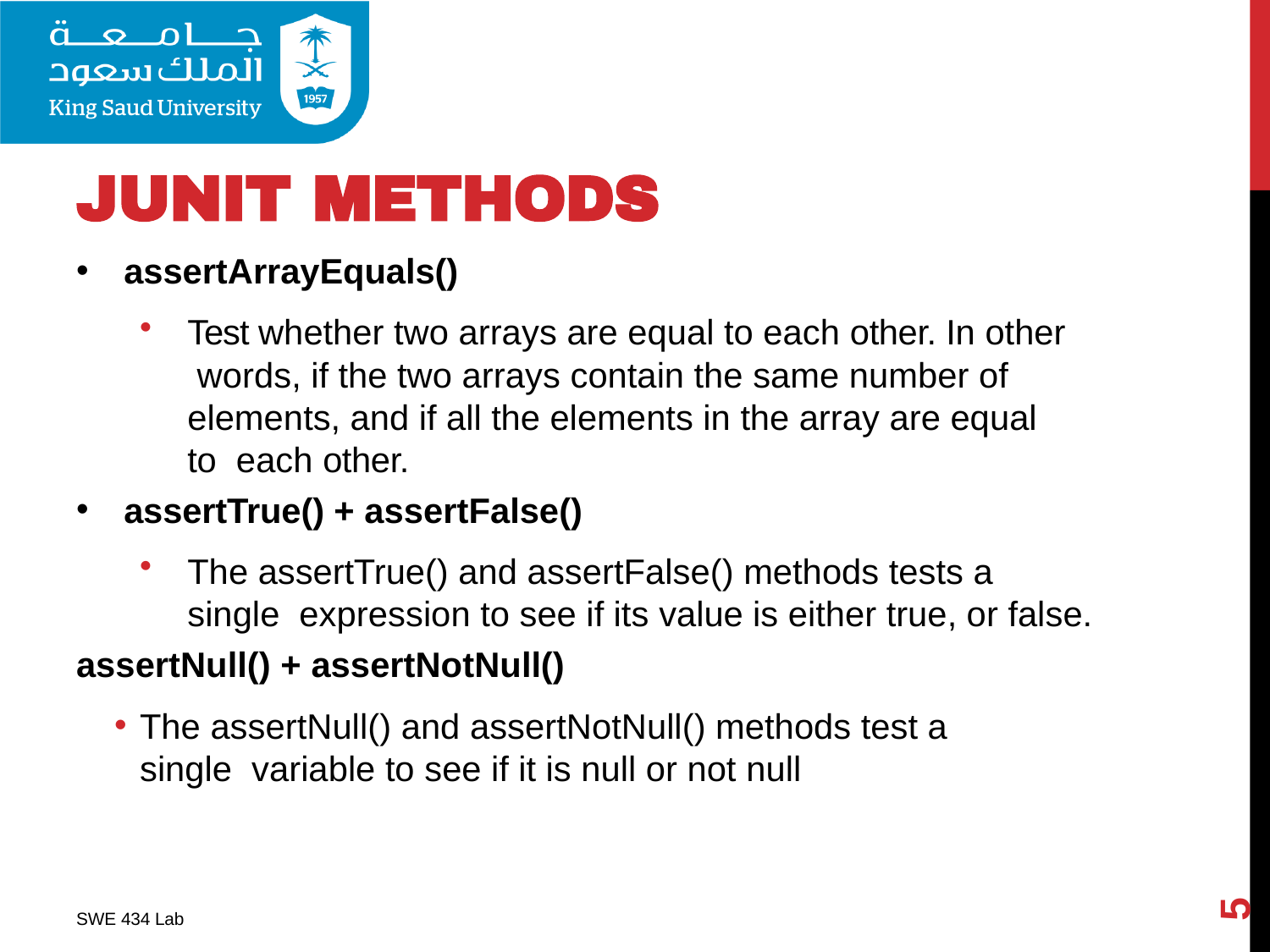

# JUNIT METHODS
assertArrayEquals()
Test whether two arrays are equal to each other. In other  words, if the two arrays contain the same number of  elements, and if all the elements in the array are equal to  each other.
assertTrue() + assertFalse()
The assertTrue() and assertFalse() methods tests a single  expression to see if its value is either true, or false.
assertNull() + assertNotNull()
The assertNull() and assertNotNull() methods test a single  variable to see if it is null or not null
5
SWE 434 Lab